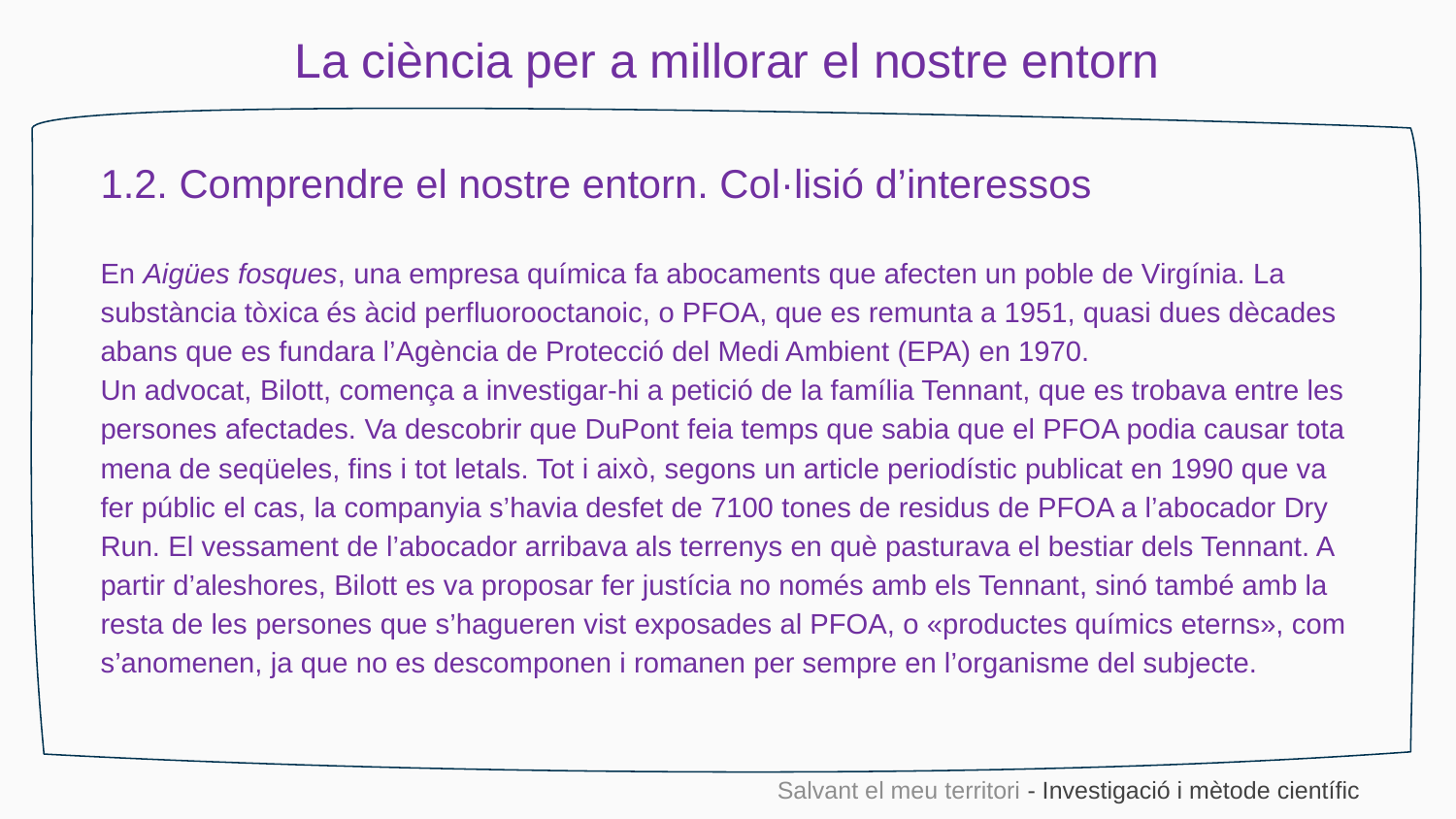

La ciència per a millorar el nostre entorn

1.2. Comprendre el nostre entorn. Col·lisió d’interessos

En Aigües fosques, una empresa química fa abocaments que afecten un poble de Virgínia. La substància tòxica és àcid perfluorooctanoic, o PFOA, que es remunta a 1951, quasi dues dècades abans que es fundara l’Agència de Protecció del Medi Ambient (EPA) en 1970.
Un advocat, Bilott, comença a investigar-hi a petició de la família Tennant, que es trobava entre les persones afectades. Va descobrir que DuPont feia temps que sabia que el PFOA podia causar tota mena de seqüeles, fins i tot letals. Tot i això, segons un article periodístic publicat en 1990 que va fer públic el cas, la companyia s’havia desfet de 7100 tones de residus de PFOA a l’abocador Dry Run. El vessament de l’abocador arribava als terrenys en què pasturava el bestiar dels Tennant. A partir d’aleshores, Bilott es va proposar fer justícia no només amb els Tennant, sinó també amb la resta de les persones que s’hagueren vist exposades al PFOA, o «productes químics eterns», com s’anomenen, ja que no es descomponen i romanen per sempre en l’organisme del subjecte.

Salvant el meu territori - Investigació i mètode científic